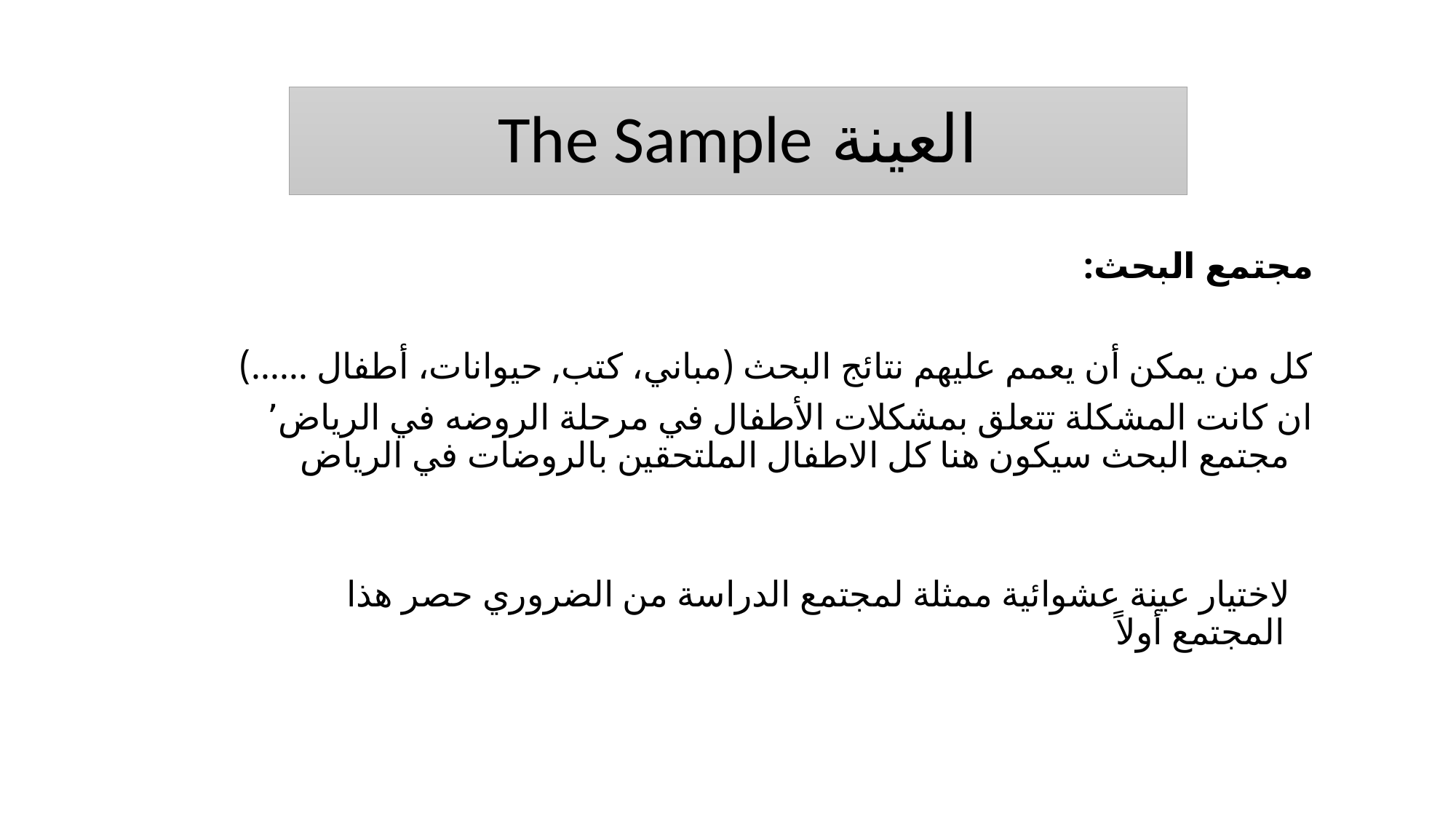

# العينة The Sample
مجتمع البحث:

كل من يمكن أن يعمم عليهم نتائج البحث (مباني، كتب, حيوانات، أطفال ......)
ان كانت المشكلة تتعلق بمشكلات الأطفال في مرحلة الروضه في الرياض٬ مجتمع البحث سيكون هنا كل الاطفال الملتحقين بالروضات في الرياض

		لاختيار عينة عشوائية ممثلة لمجتمع الدراسة من الضروري حصر هذا المجتمع أولاً